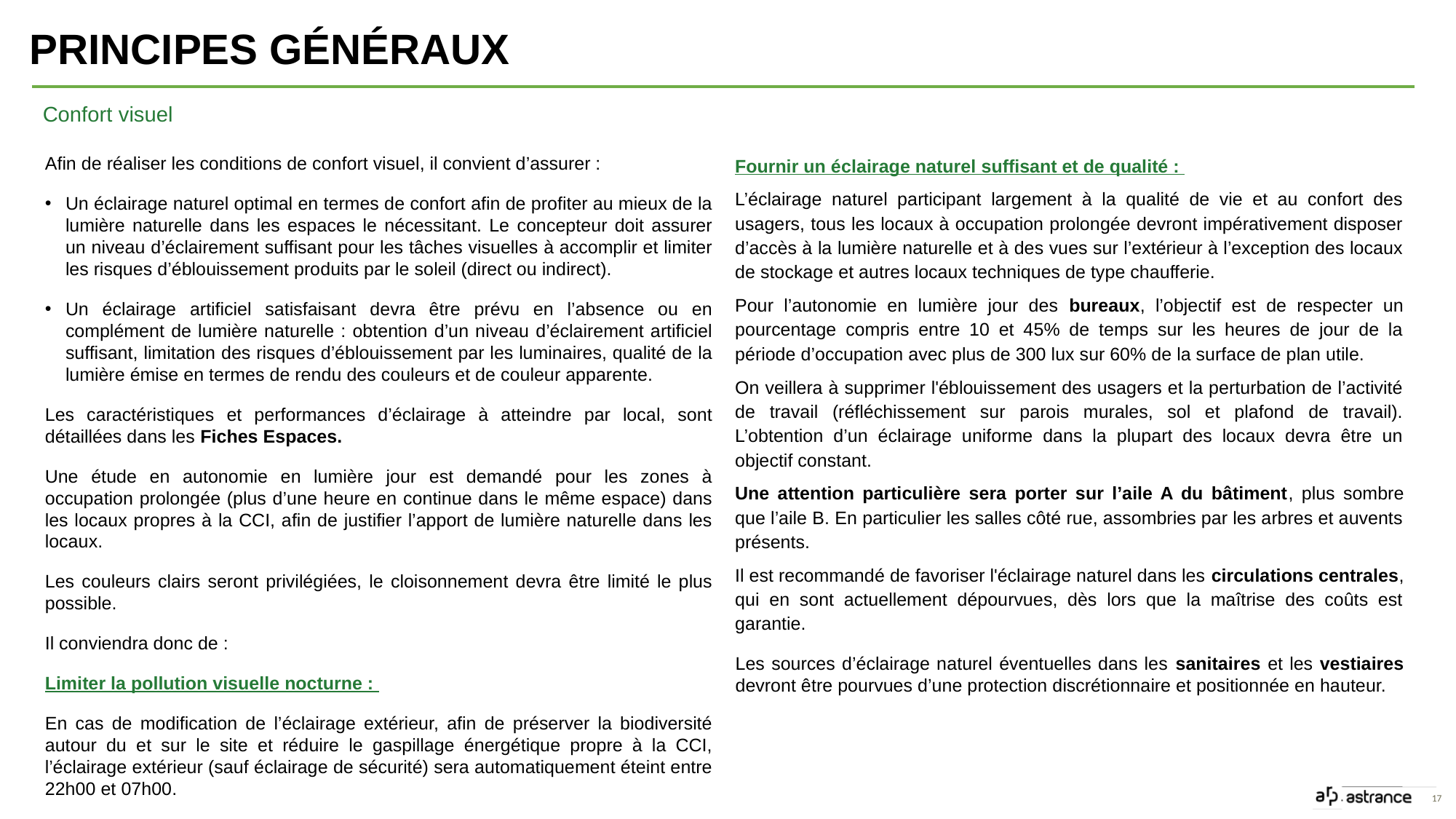

Principes généraux
Confort visuel
Afin de réaliser les conditions de confort visuel, il convient d’assurer :
Un éclairage naturel optimal en termes de confort afin de profiter au mieux de la lumière naturelle dans les espaces le nécessitant. Le concepteur doit assurer un niveau d’éclairement suffisant pour les tâches visuelles à accomplir et limiter les risques d’éblouissement produits par le soleil (direct ou indirect).
Un éclairage artificiel satisfaisant devra être prévu en l’absence ou en complément de lumière naturelle : obtention d’un niveau d’éclairement artificiel suffisant, limitation des risques d’éblouissement par les luminaires, qualité de la lumière émise en termes de rendu des couleurs et de couleur apparente.
Les caractéristiques et performances d’éclairage à atteindre par local, sont détaillées dans les Fiches Espaces.
Une étude en autonomie en lumière jour est demandé pour les zones à occupation prolongée (plus d’une heure en continue dans le même espace) dans les locaux propres à la CCI, afin de justifier l’apport de lumière naturelle dans les locaux.
Les couleurs clairs seront privilégiées, le cloisonnement devra être limité le plus possible.
Il conviendra donc de :
Limiter la pollution visuelle nocturne :
En cas de modification de l’éclairage extérieur, afin de préserver la biodiversité autour du et sur le site et réduire le gaspillage énergétique propre à la CCI, l’éclairage extérieur (sauf éclairage de sécurité) sera automatiquement éteint entre 22h00 et 07h00.
Fournir un éclairage naturel suffisant et de qualité :
L’éclairage naturel participant largement à la qualité de vie et au confort des usagers, tous les locaux à occupation prolongée devront impérativement disposer d’accès à la lumière naturelle et à des vues sur l’extérieur à l’exception des locaux de stockage et autres locaux techniques de type chaufferie.
Pour l’autonomie en lumière jour des bureaux, l’objectif est de respecter un pourcentage compris entre 10 et 45% de temps sur les heures de jour de la période d’occupation avec plus de 300 lux sur 60% de la surface de plan utile.
On veillera à supprimer l'éblouissement des usagers et la perturbation de l’activité de travail (réfléchissement sur parois murales, sol et plafond de travail). L’obtention d’un éclairage uniforme dans la plupart des locaux devra être un objectif constant.
Une attention particulière sera porter sur l’aile A du bâtiment, plus sombre que l’aile B. En particulier les salles côté rue, assombries par les arbres et auvents présents.
Il est recommandé de favoriser l'éclairage naturel dans les circulations centrales, qui en sont actuellement dépourvues, dès lors que la maîtrise des coûts est garantie.
Les sources d’éclairage naturel éventuelles dans les sanitaires et les vestiaires devront être pourvues d’une protection discrétionnaire et positionnée en hauteur.
17